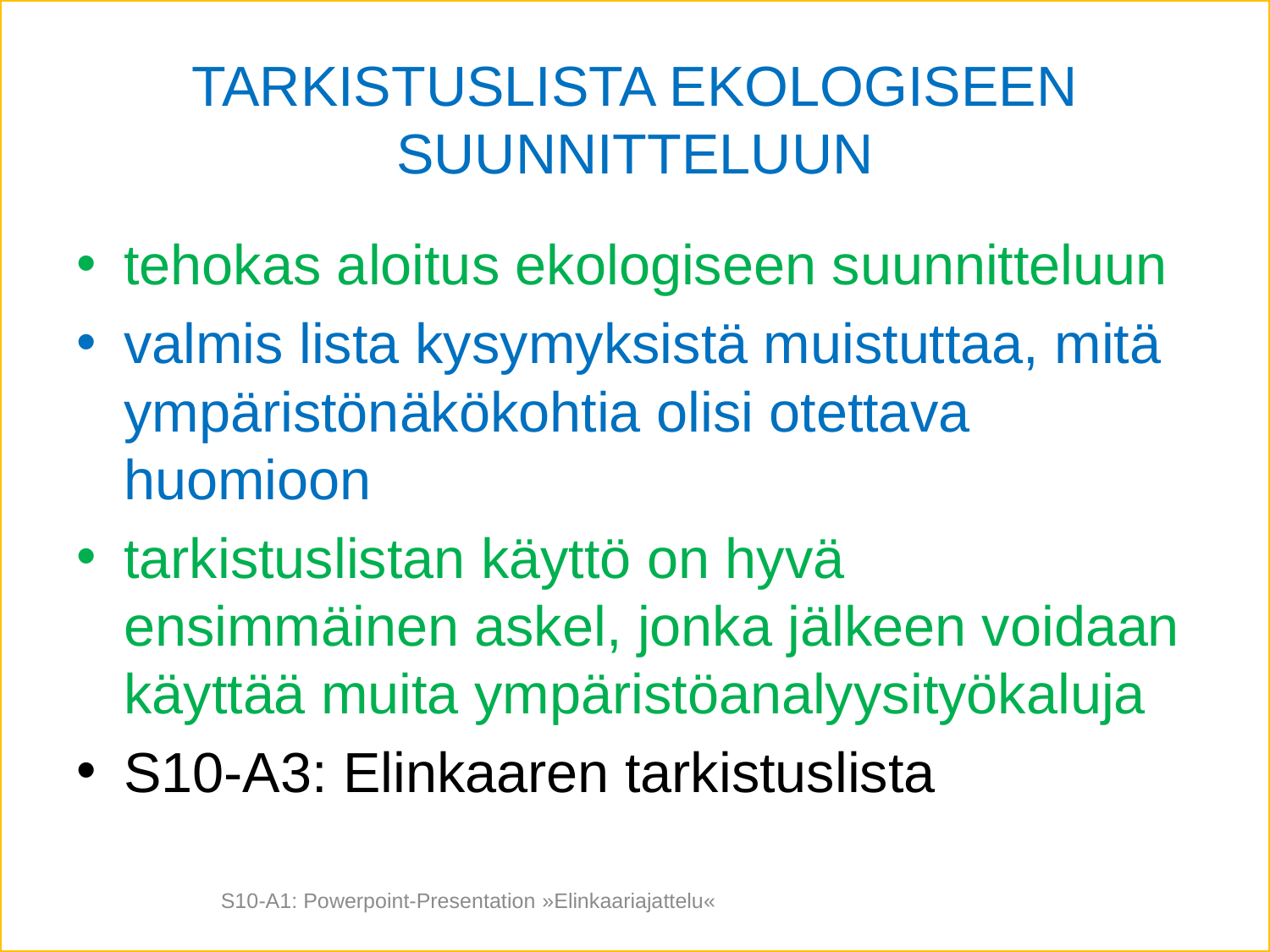

# TARKISTUSLISTA EKOLOGISEEN SUUNNITTELUUN
tehokas aloitus ekologiseen suunnitteluun
valmis lista kysymyksistä muistuttaa, mitä ympäristönäkökohtia olisi otettava huomioon
tarkistuslistan käyttö on hyvä ensimmäinen askel, jonka jälkeen voidaan käyttää muita ympäristöanalyysityökaluja
S10-A3: Elinkaaren tarkistuslista

S10-A1: Powerpoint-Presentation »Elinkaariajattelu«